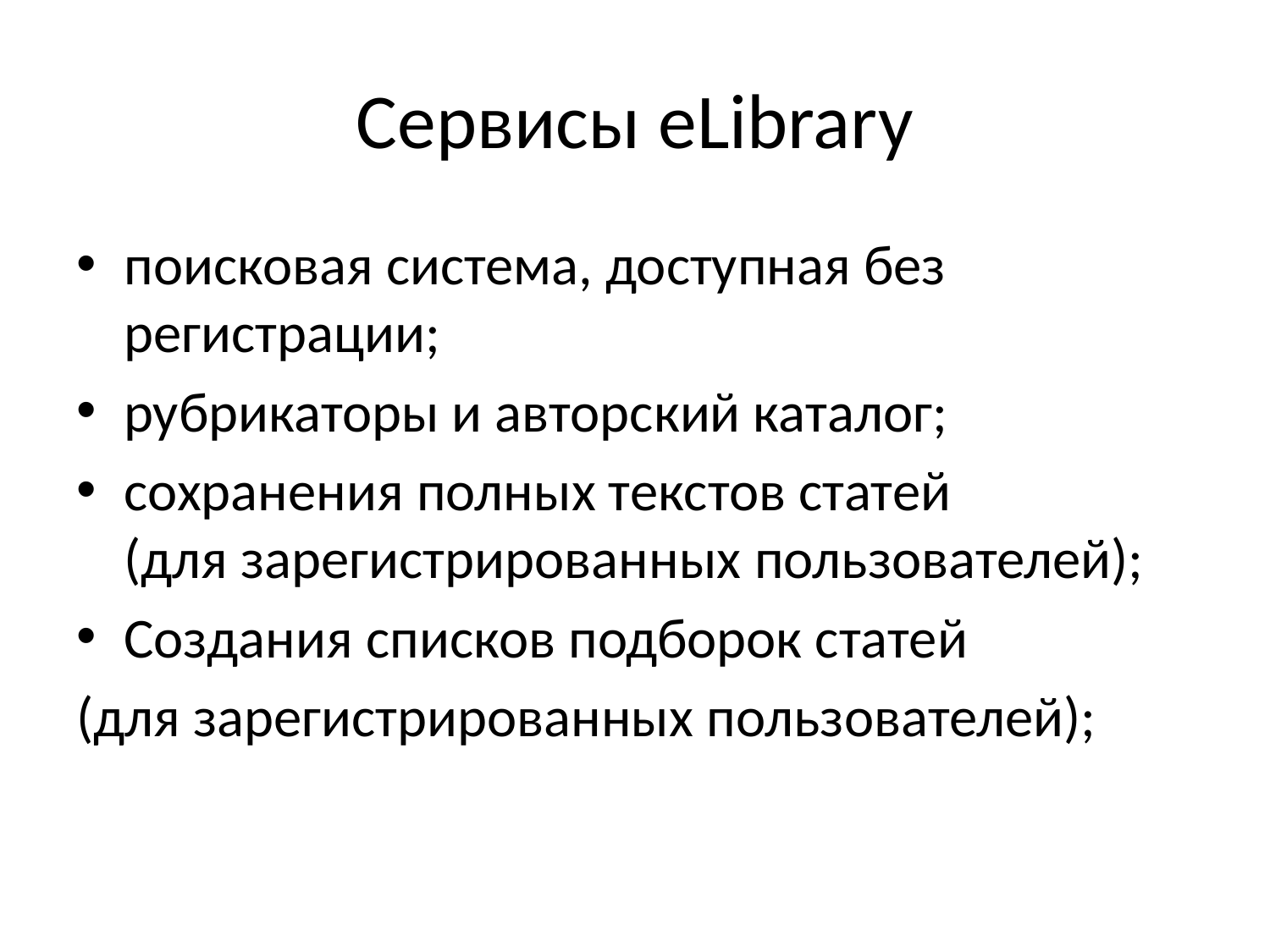

# Сервисы eLibrary
поисковая система, доступная без регистрации;
рубрикаторы и авторский каталог;
сохранения полных текстов статей
(для зарегистрированных пользователей);
Создания списков подборок статей
(для зарегистрированных пользователей);